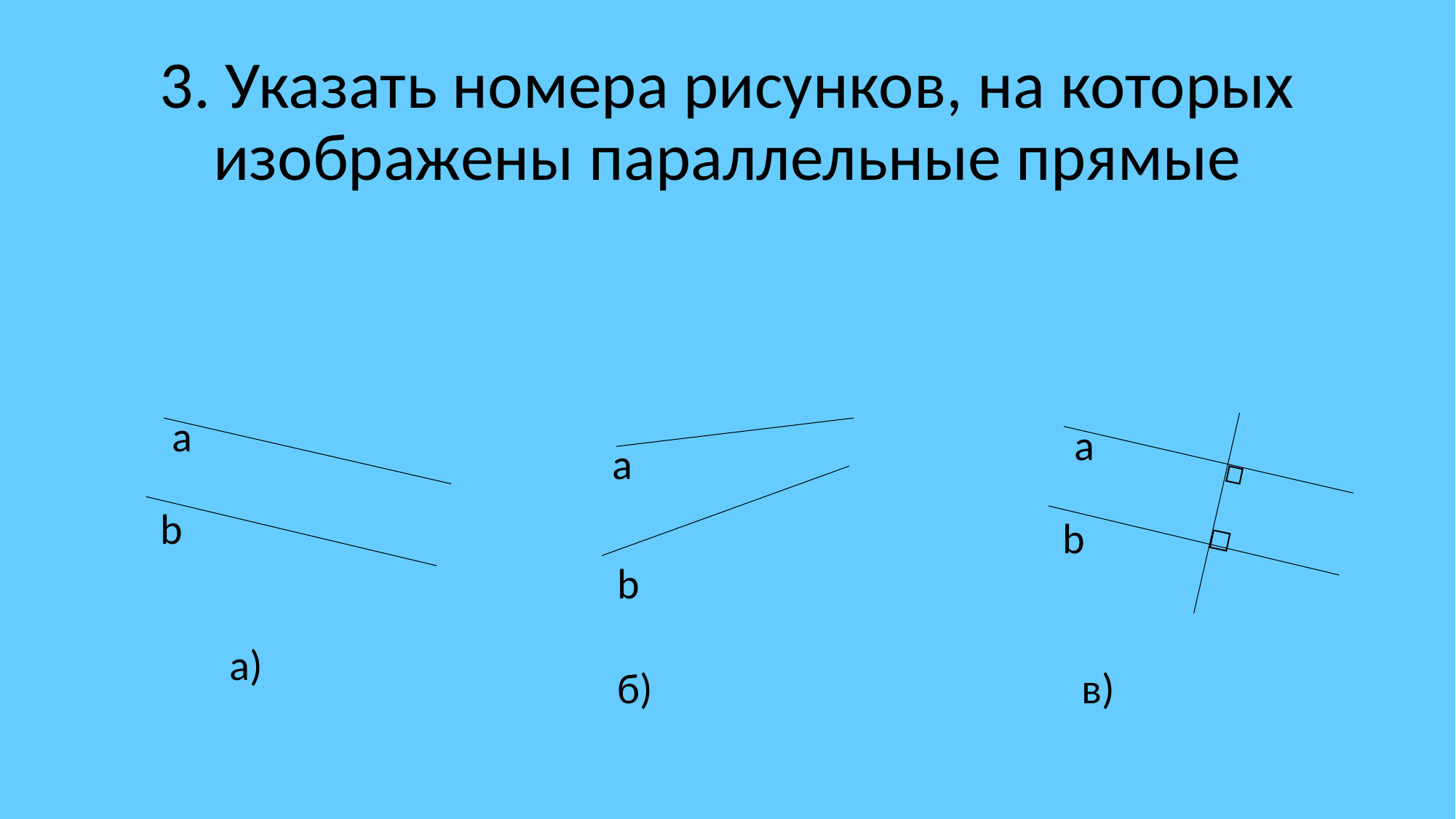

# 3. Указать номера рисунков, на которых изображены параллельные прямые
a
b
а)
a

b

в)
a
b
б)